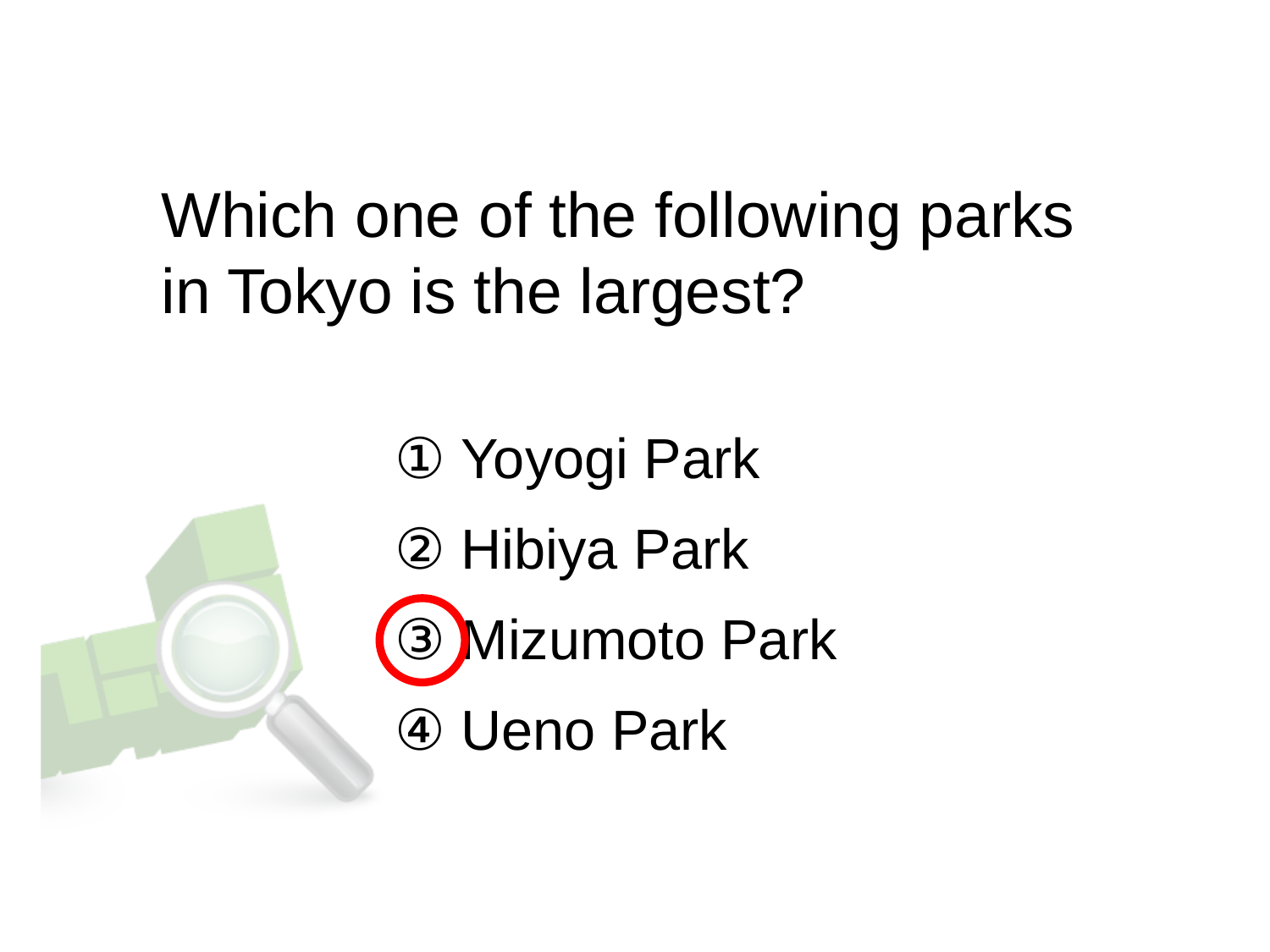

# Which one of the following parks in Tokyo is the largest?
① Yoyogi Park
② Hibiya Park
③ Mizumoto Park
④ Ueno Park